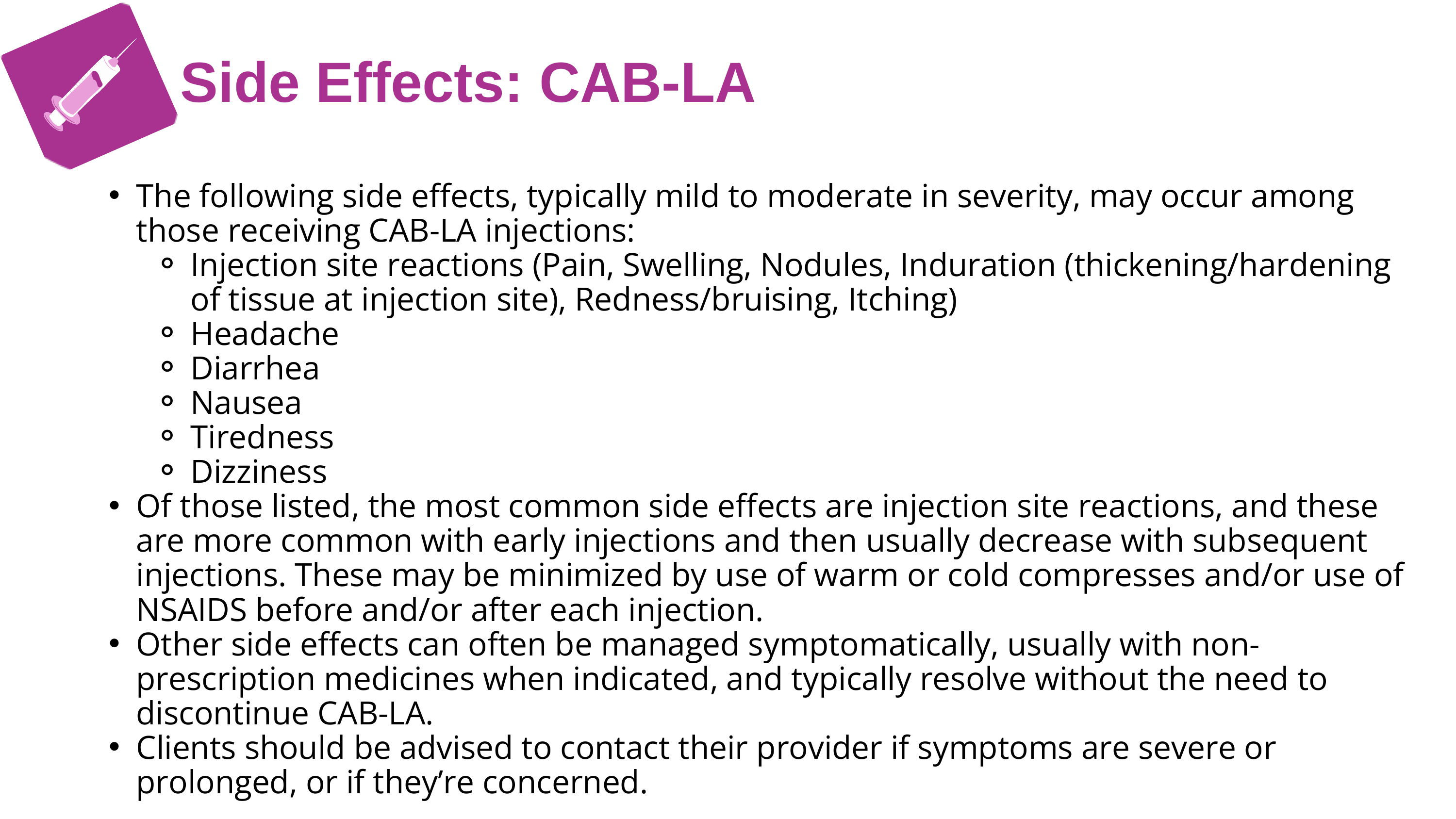

C
Side Effects: CAB-LA
The following side effects, typically mild to moderate in severity, may occur among those receiving CAB-LA injections:
Injection site reactions (Pain, Swelling, Nodules, Induration (thickening/hardening of tissue at injection site), Redness/bruising, Itching)
Headache
Diarrhea
Nausea
Tiredness
Dizziness
Of those listed, the most common side effects are injection site reactions, and these are more common with early injections and then usually decrease with subsequent injections. These may be minimized by use of warm or cold compresses and/or use of NSAIDS before and/or after each injection.
Other side effects can often be managed symptomatically, usually with non-prescription medicines when indicated, and typically resolve without the need to discontinue CAB-LA.
Clients should be advised to contact their provider if symptoms are severe or prolonged, or if they’re concerned.